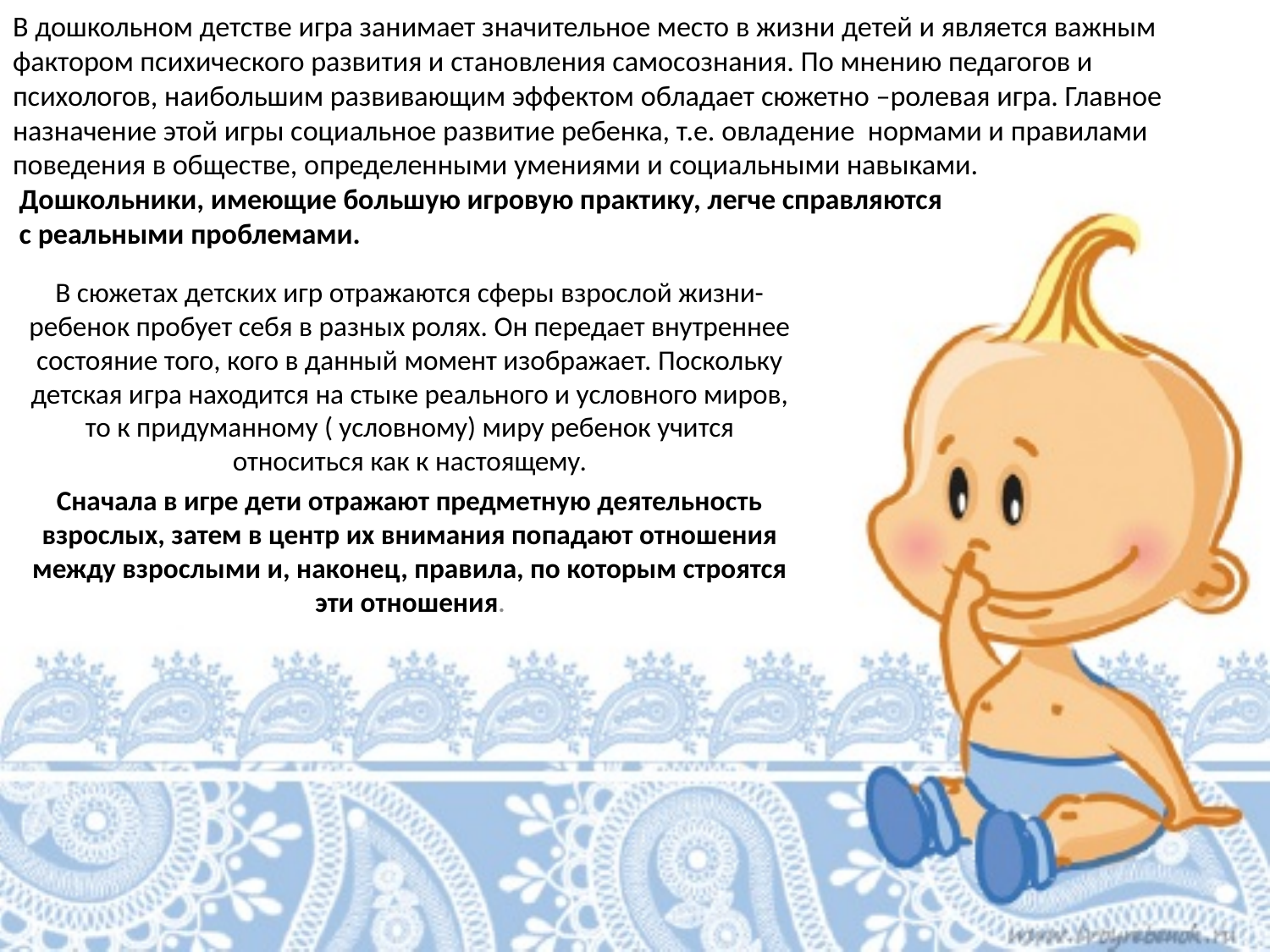

# В дошкольном детстве игра занимает значительное место в жизни детей и является важным фактором психического развития и становления самосознания. По мнению педагогов и психологов, наибольшим развивающим эффектом обладает сюжетно –ролевая игра. Главное назначение этой игры социальное развитие ребенка, т.е. овладение  нормами и правилами поведения в обществе, определенными умениями и социальными навыками. Дошкольники, имеющие большую игровую практику, легче справляются с реальными проблемами.
В сюжетах детских игр отражаются сферы взрослой жизни- ребенок пробует себя в разных ролях. Он передает внутреннее состояние того, кого в данный момент изображает. Поскольку детская игра находится на стыке реального и условного миров, то к придуманному ( условному) миру ребенок учится относиться как к настоящему.
Сначала в игре дети отражают предметную деятельность взрослых, затем в центр их внимания попадают отношения между взрослыми и, наконец, правила, по которым строятся эти отношения.